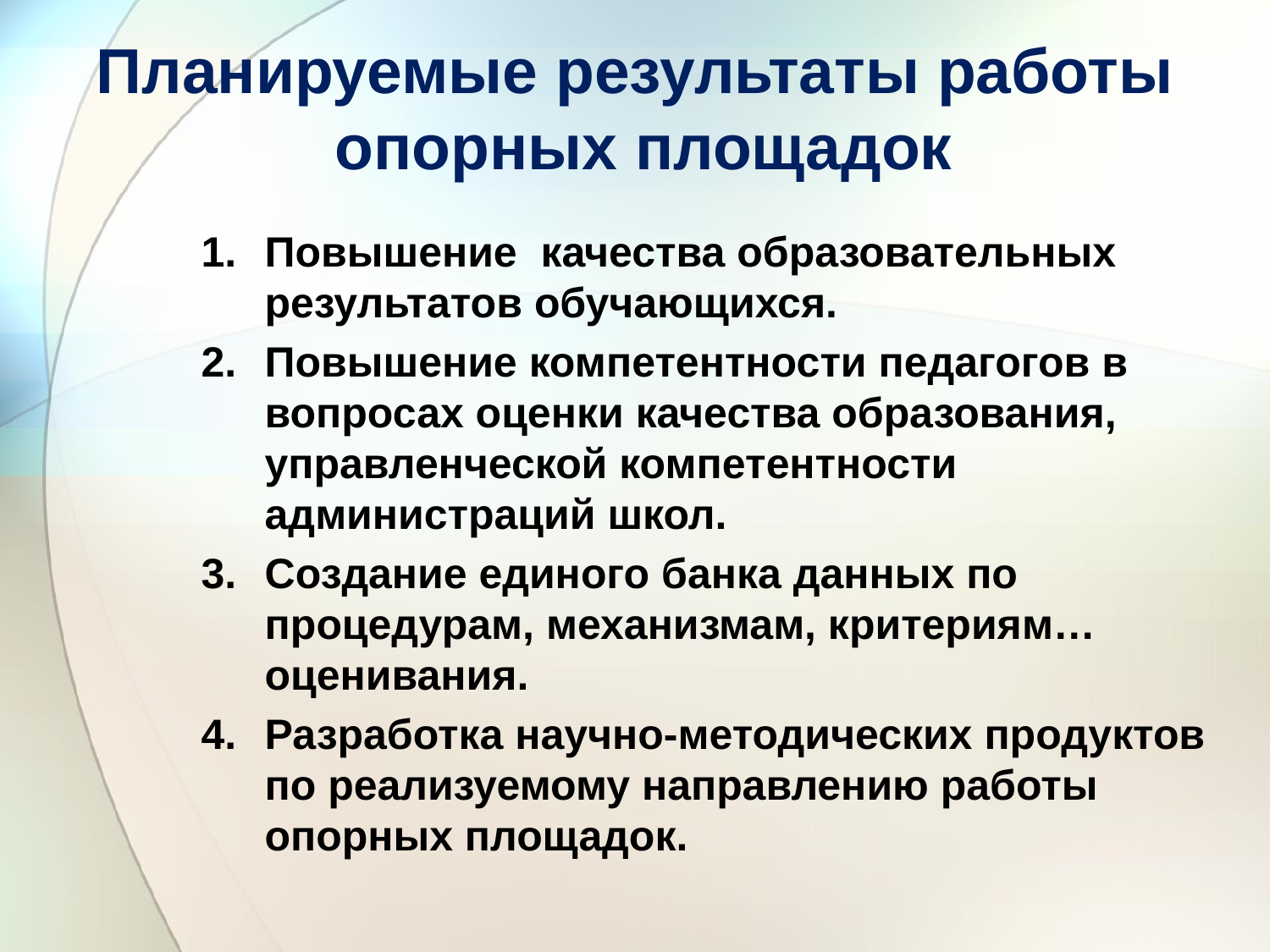

# Планируемые результаты работы опорных площадок
Повышение  качества образовательных результатов обучающихся.
Повышение компетентности педагогов в вопросах оценки качества образования,  управленческой компетентности администраций школ.
Создание единого банка данных по процедурам, механизмам, критериям… оценивания.
Разработка научно-методических продуктов  по реализуемому направлению работы опорных площадок.